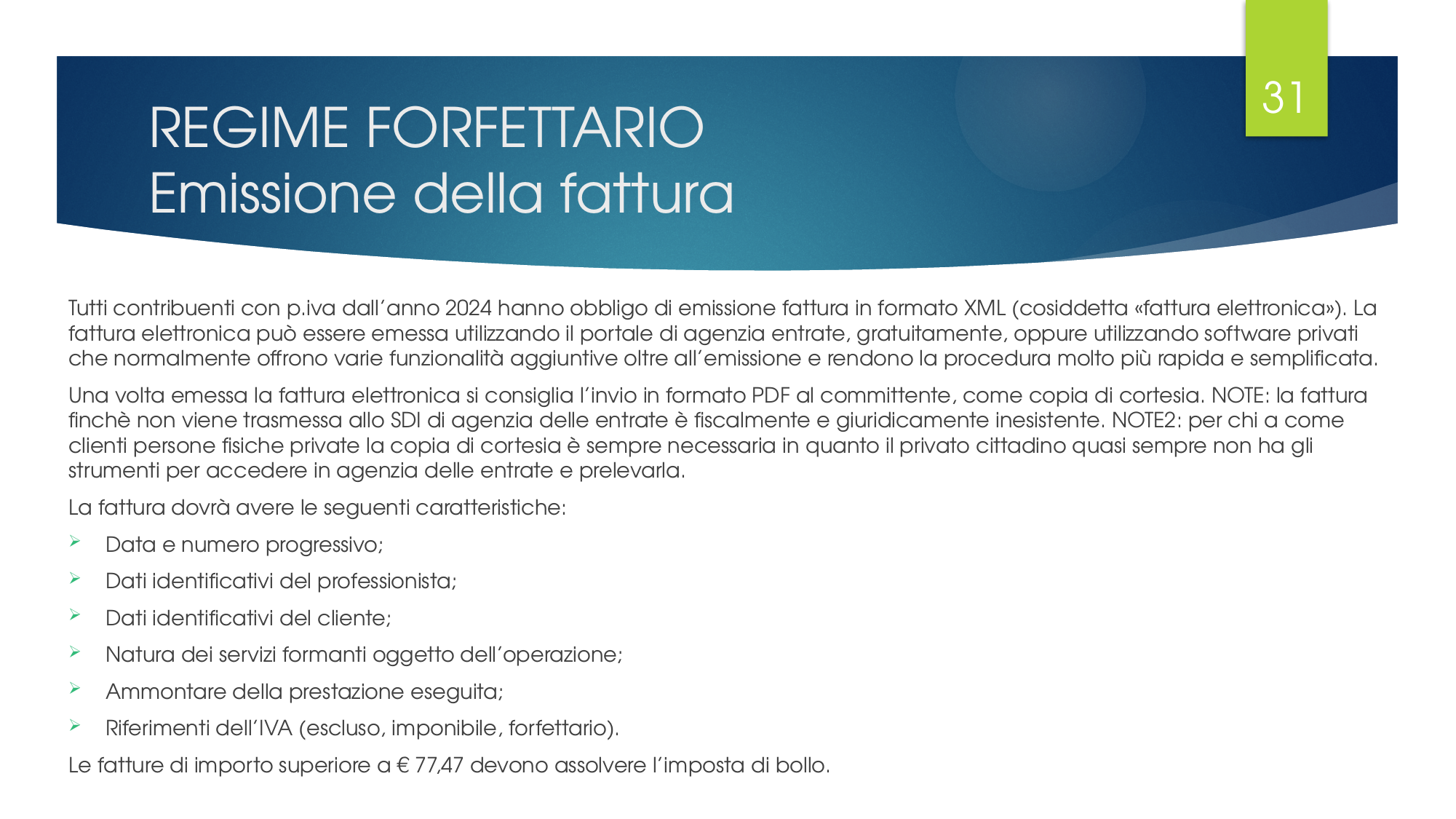

31
# REGIME FORFETTARIO Emissione della fattura
Tutti contribuenti con p.iva dall’anno 2024 hanno obbligo di emissione fattura in formato XML (cosiddetta «fattura elettronica»). La fattura elettronica può essere emessa utilizzando il portale di agenzia entrate, gratuitamente, oppure utilizzando software privati che normalmente offrono varie funzionalità aggiuntive oltre all’emissione e rendono la procedura molto più rapida e semplificata.
Una volta emessa la fattura elettronica si consiglia l’invio in formato PDF al committente, come copia di cortesia. NOTE: la fattura finchè non viene trasmessa allo SDI di agenzia delle entrate è fiscalmente e giuridicamente inesistente. NOTE2: per chi a come clienti persone fisiche private la copia di cortesia è sempre necessaria in quanto il privato cittadino quasi sempre non ha gli strumenti per accedere in agenzia delle entrate e prelevarla.
La fattura dovrà avere le seguenti caratteristiche:
Data e numero progressivo;
Dati identificativi del professionista;
Dati identificativi del cliente;
Natura dei servizi formanti oggetto dell’operazione;
Ammontare della prestazione eseguita;
Riferimenti dell’IVA (escluso, imponibile, forfettario).
Le fatture di importo superiore a € 77,47 devono assolvere l’imposta di bollo.